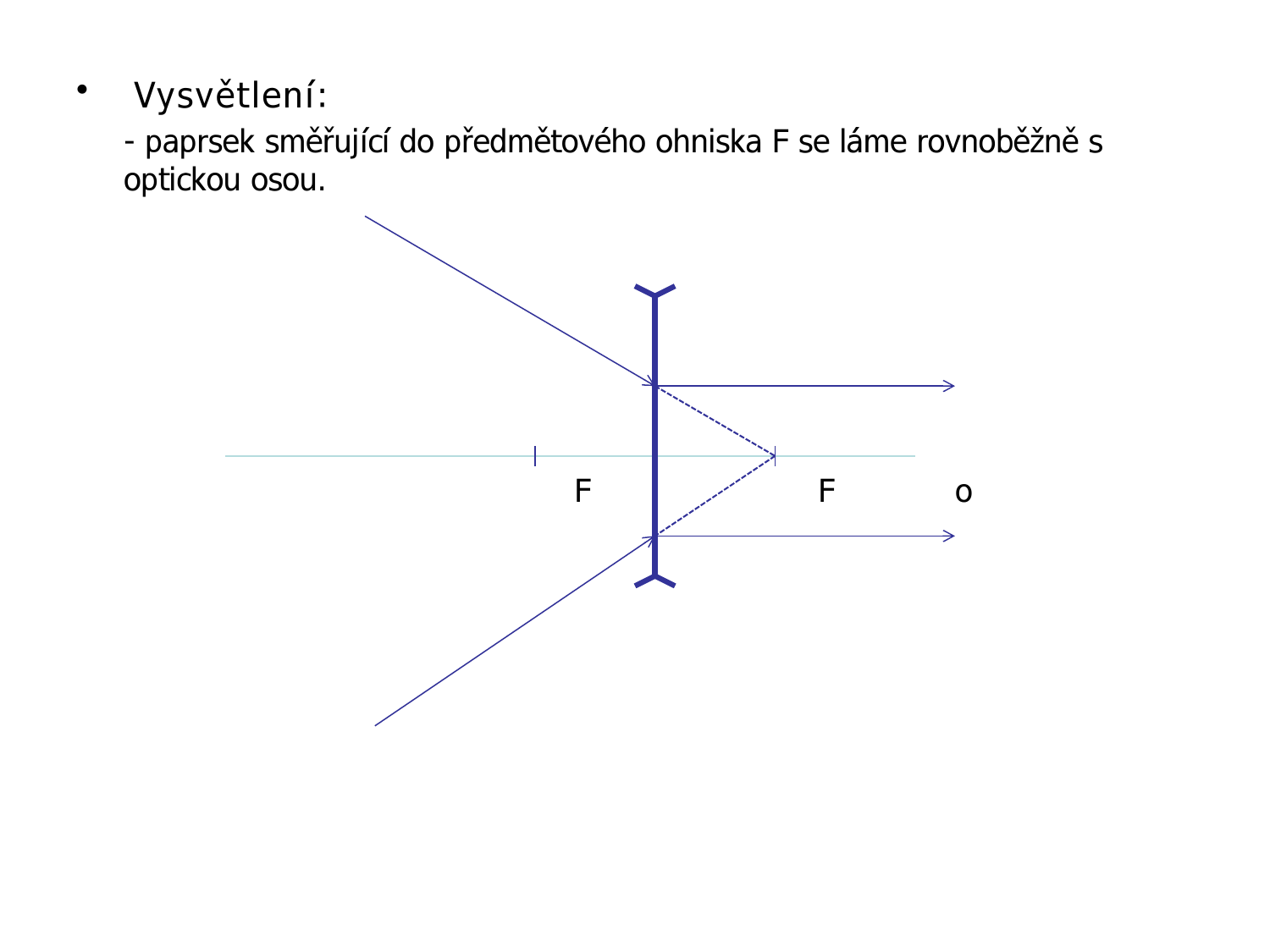

Vysvětlení:
	- paprsek směřující do předmětového ohniska F se láme rovnoběžně s optickou osou.

				       F		      F	       o